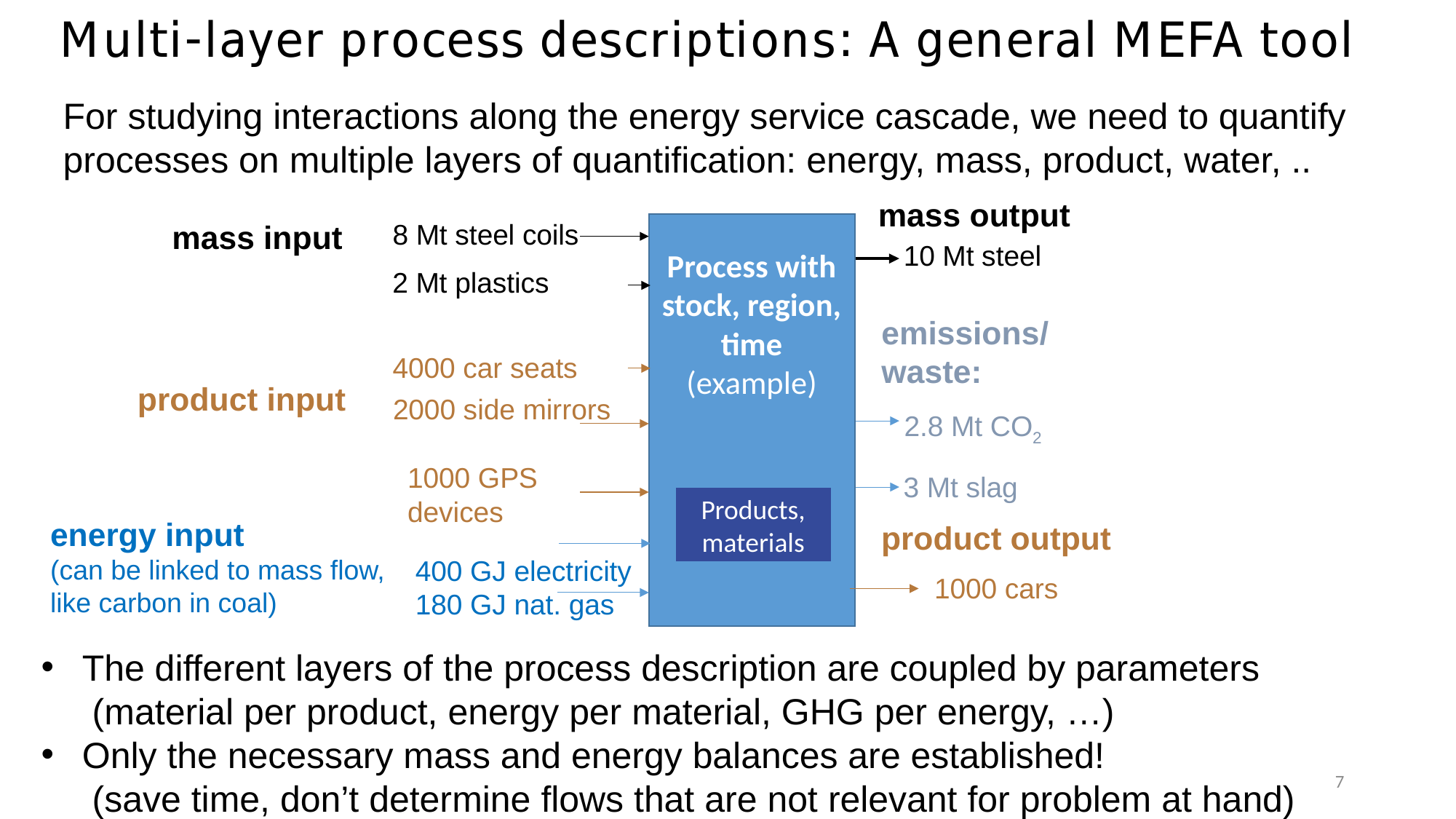

Multi-layer process descriptions: A general MEFA tool
For studying interactions along the energy service cascade, we need to quantify
processes on multiple layers of quantification: energy, mass, product, water, ..
mass output
8 Mt steel coils
mass input
Process with stock, region, time
(example)

10 Mt steel
2 Mt plastics
emissions/
waste:
4000 car seats
product input
2000 side mirrors
2.8 Mt CO2
1000 GPS
devices
3 Mt slag
Products,
materials
energy input
(can be linked to mass flow,
like carbon in coal)
product output
400 GJ electricity
180 GJ nat. gas
1000 cars
The different layers of the process description are coupled by parameters
     (material per product, energy per material, GHG per energy, …)
Only the necessary mass and energy balances are established!
     (save time, don’t determine flows that are not relevant for problem at hand)

7